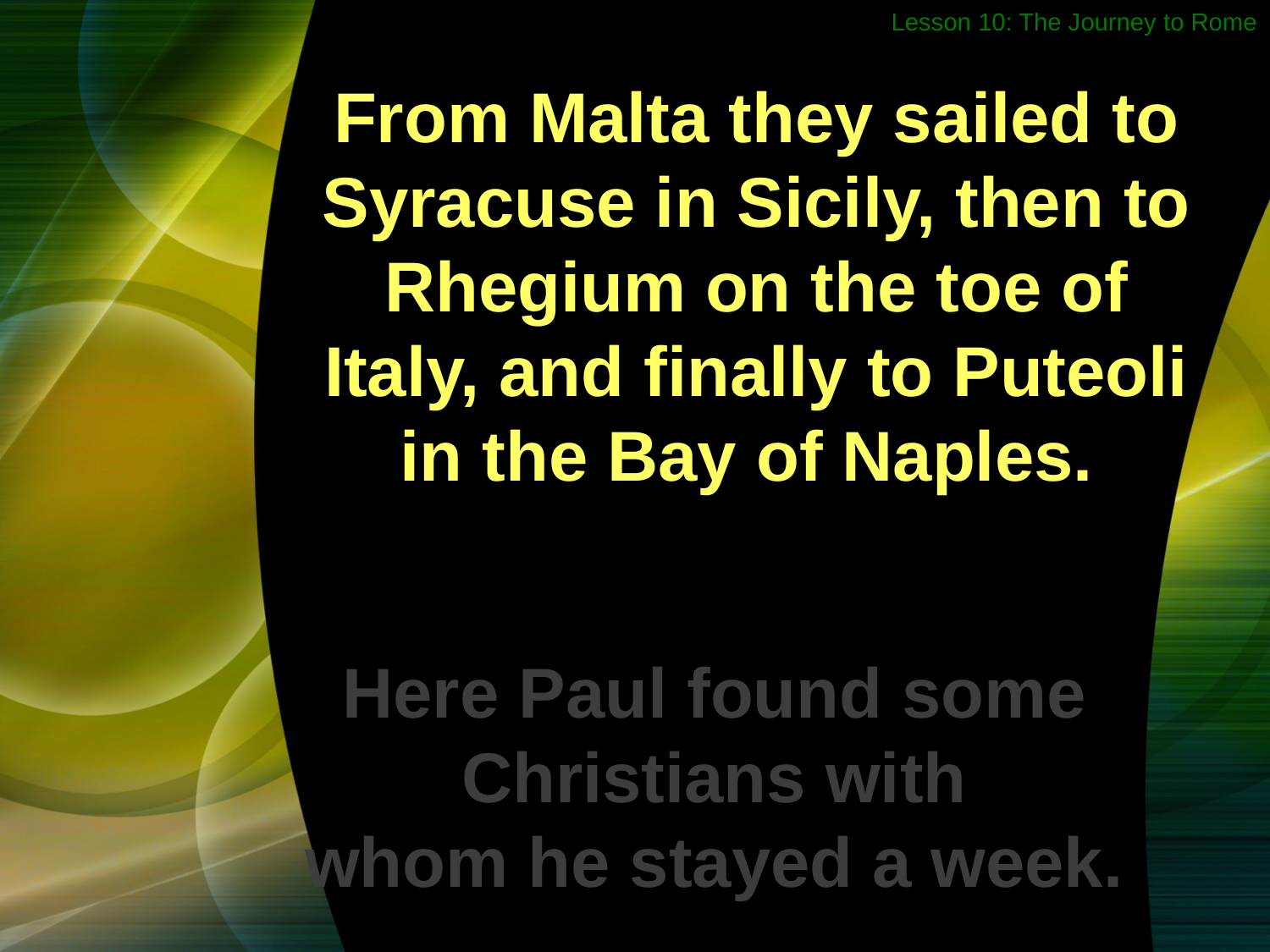

Lesson 10: The Journey to Rome
From Malta they sailed to Syracuse in Sicily, then to Rhegium on the toe of Italy, and finally to Puteoli in the Bay of Naples.
Here Paul found some Christians with
whom he stayed a week.